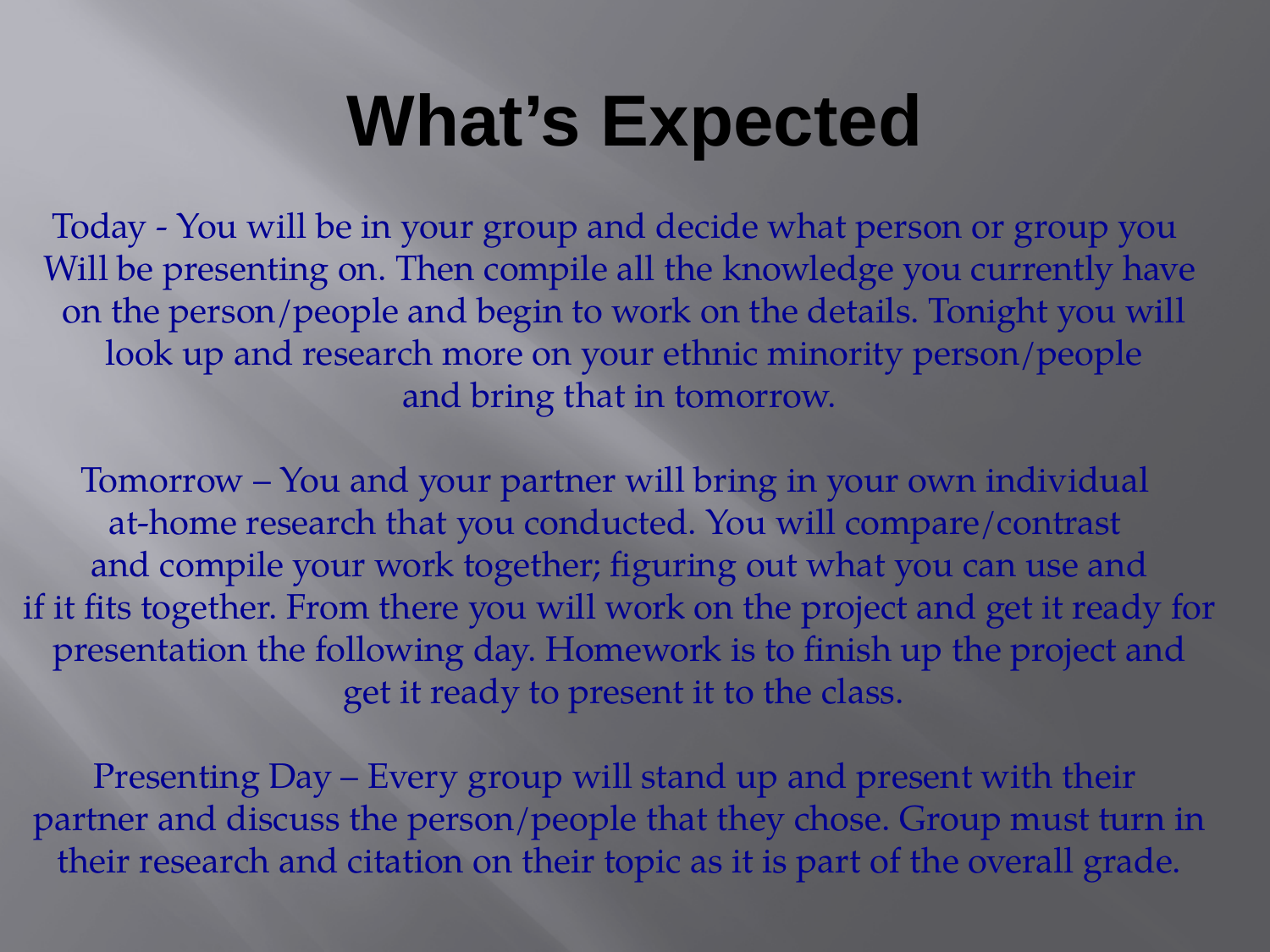

# What’s Expected
Today - You will be in your group and decide what person or group you
Will be presenting on. Then compile all the knowledge you currently have
 on the person/people and begin to work on the details. Tonight you will
 look up and research more on your ethnic minority person/people
 and bring that in tomorrow.

Tomorrow – You and your partner will bring in your own individual
at-home research that you conducted. You will compare/contrast
and compile your work together; figuring out what you can use and
 if it fits together. From there you will work on the project and get it ready for
presentation the following day. Homework is to finish up the project and
 get it ready to present it to the class.

Presenting Day – Every group will stand up and present with their
partner and discuss the person/people that they chose. Group must turn in
 their research and citation on their topic as it is part of the overall grade.